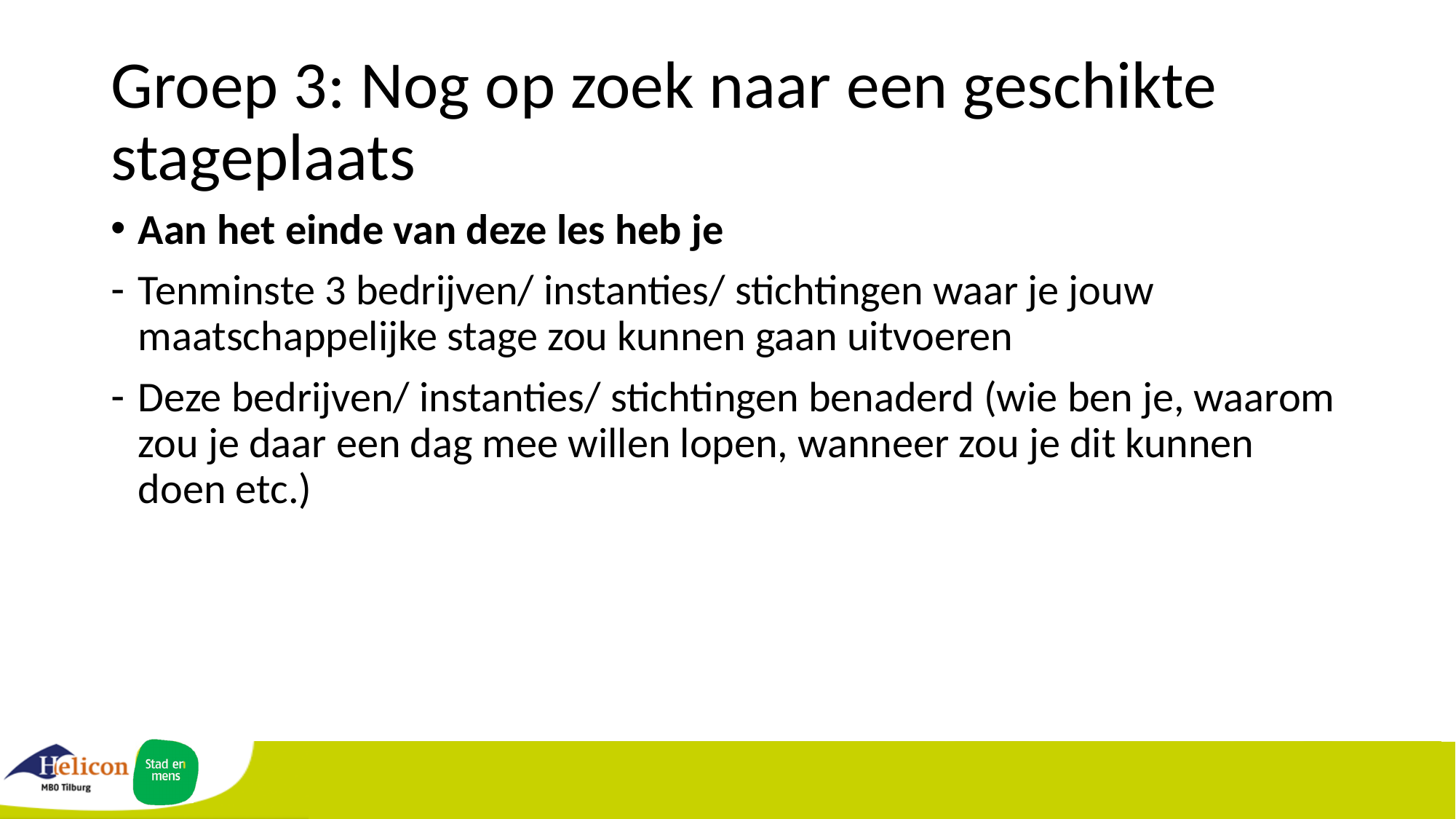

# Groep 3: Nog op zoek naar een geschikte stageplaats
Aan het einde van deze les heb je
Tenminste 3 bedrijven/ instanties/ stichtingen waar je jouw maatschappelijke stage zou kunnen gaan uitvoeren
Deze bedrijven/ instanties/ stichtingen benaderd (wie ben je, waarom zou je daar een dag mee willen lopen, wanneer zou je dit kunnen doen etc.)